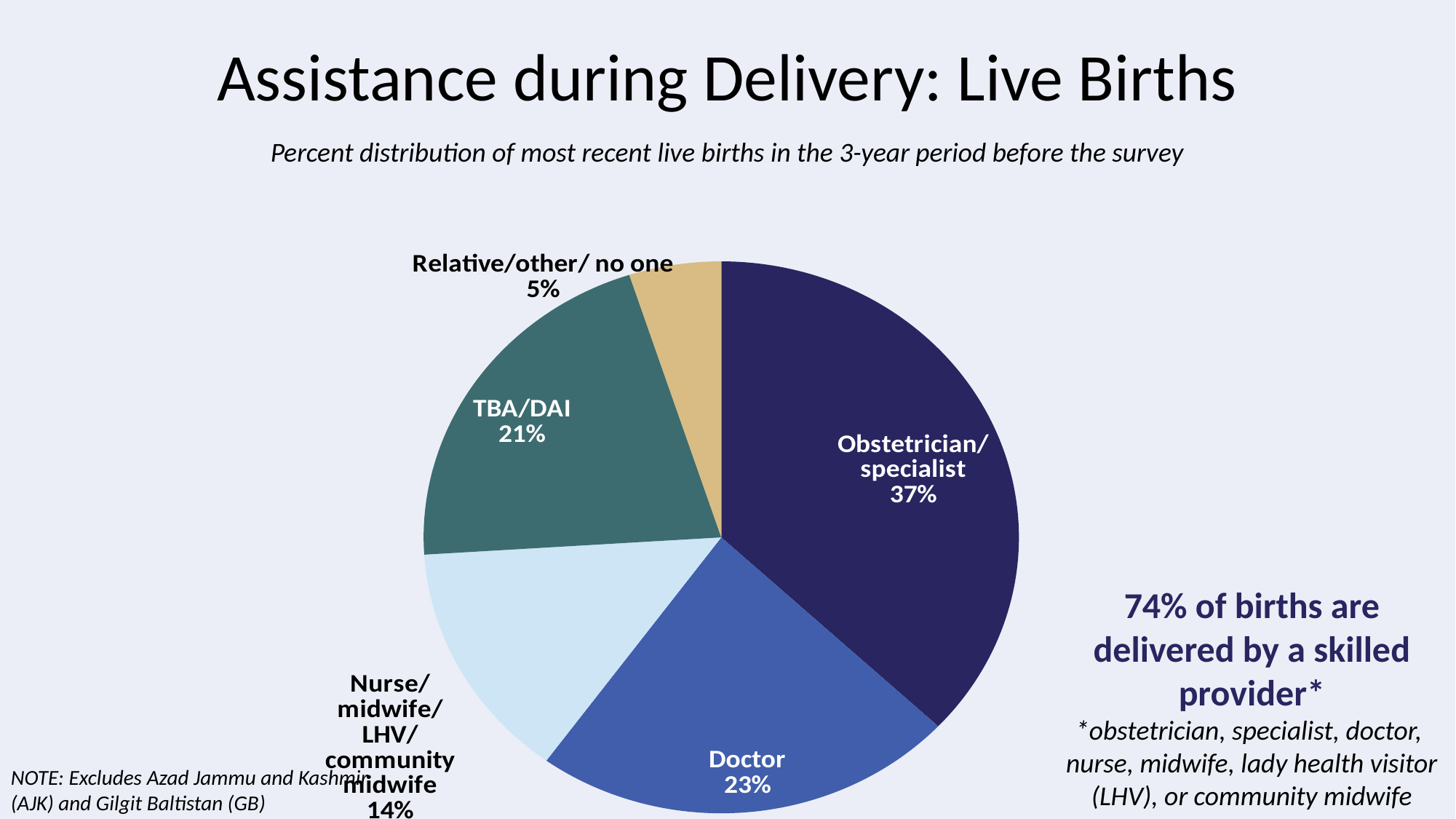

# Assistance during Delivery: Live Births
Percent distribution of most recent live births in the 3-year period before the survey

### Chart

| Category | Series 1 |
|---|---|
| Obstetrician/ specialist | 37.0 |
| Doctor | 23.0 |
| Nurse/midwife/ LHV/community midwife | 14.0 |
| TBA/DAI | 21.0 |
| Relative/other/ no one | 5.0 |
74% of births are delivered by a skilled provider*
*obstetrician, specialist, doctor,
nurse, midwife, lady health visitor (LHV), or community midwife
NOTE: Excludes Azad Jammu and Kashmir (AJK) and Gilgit Baltistan (GB)